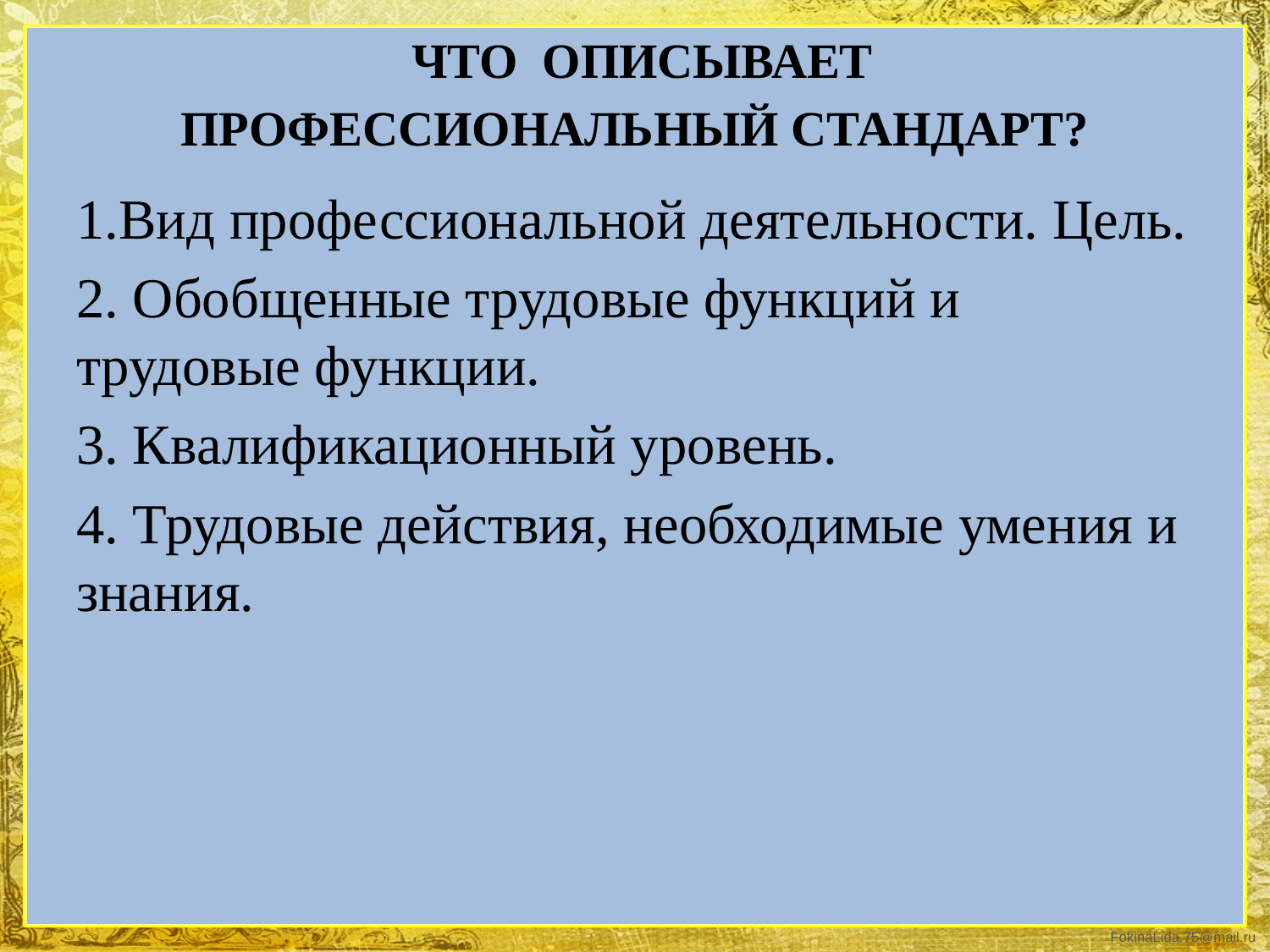

# ЧТО  ОПИСЫВАЕТ ПРОФЕССИОНАЛЬНЫЙ СТАНДАРТ?
1.Вид профессиональной деятельности. Цель.
2. Обобщенные трудовые функций и трудовые функции.
3. Квалификационный уровень.
4. Трудовые действия, необходимые умения и знания.